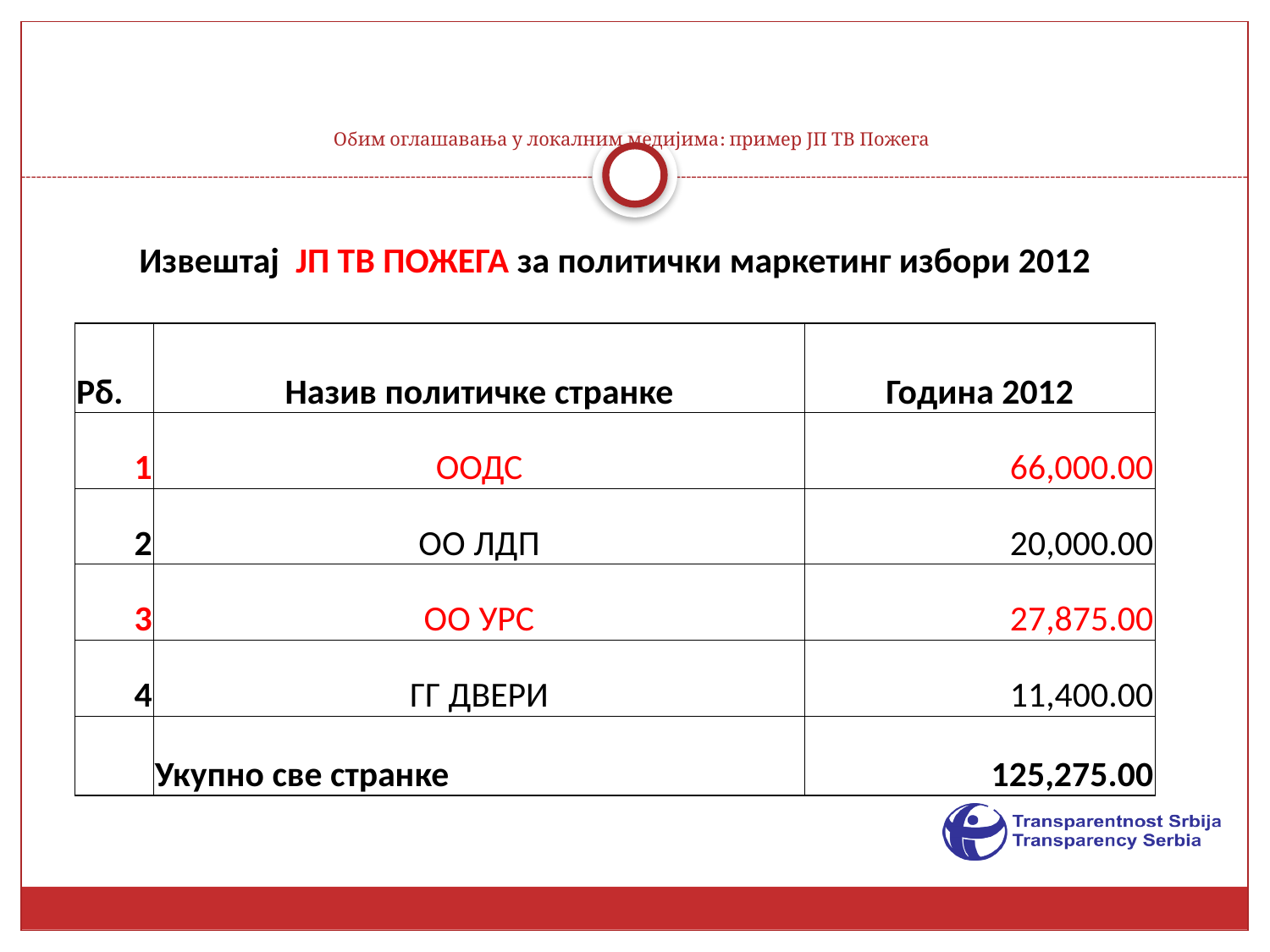

# Обим оглашавања у локалним медијима: пример ЈП ТВ Пожега
| Извештај ЈП ТВ ПОЖЕГА за политички маркетинг избори 2012 |  |  |
| --- | --- | --- |
|  |  |  |
| Рб. | Назив политичке странке | Година 2012 |
| 1 | ООДС | 66,000.00 |
| 2 | ОО ЛДП | 20,000.00 |
| 3 | ОО УРС | 27,875.00 |
| 4 | ГГ ДВЕРИ | 11,400.00 |
|  | Укупно све странке | 125,275.00 |